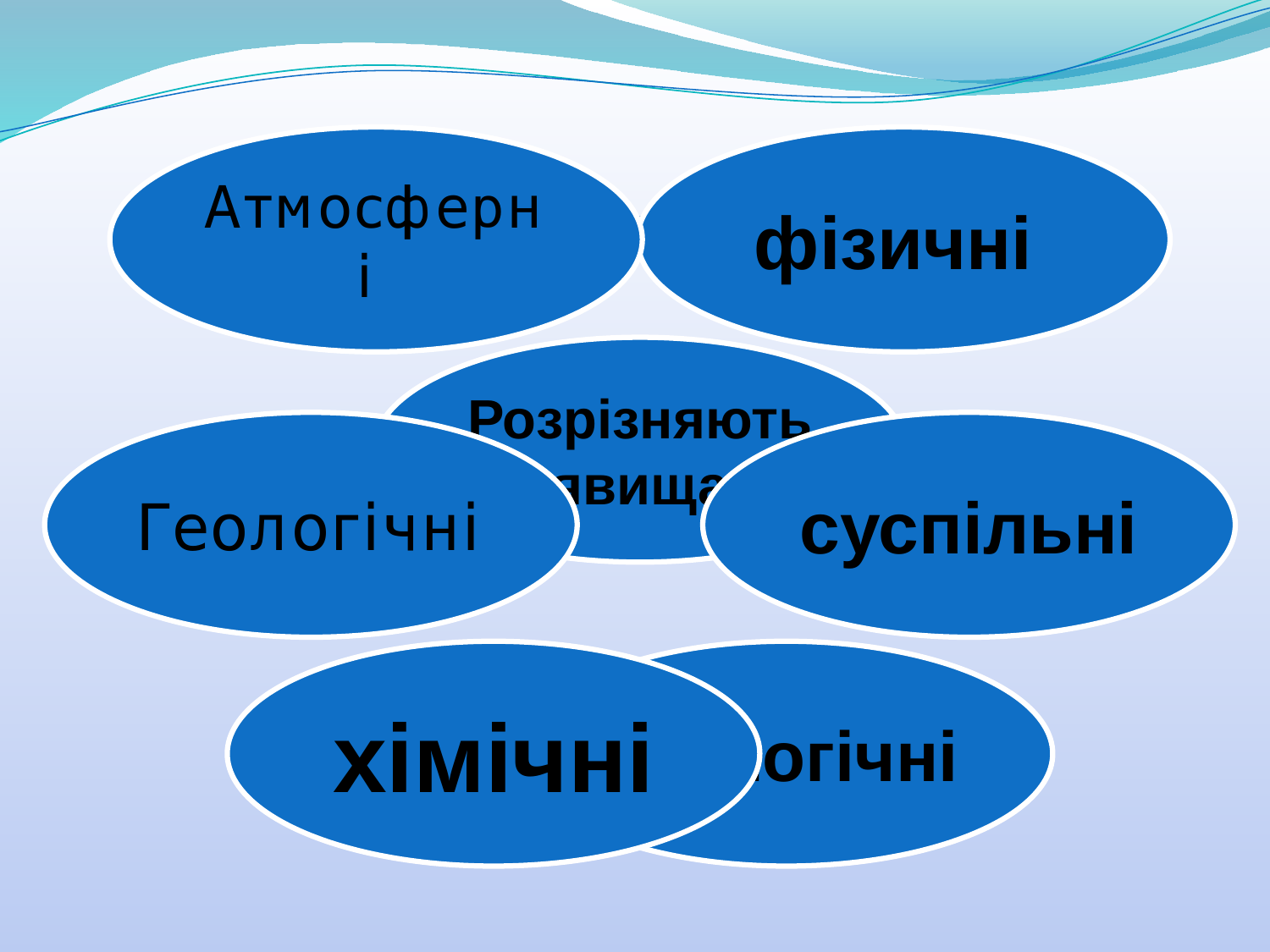

Розрізняють
 явища
фізичні
суспільні
біологічні
хімічні
Геологічні
Атмосферні